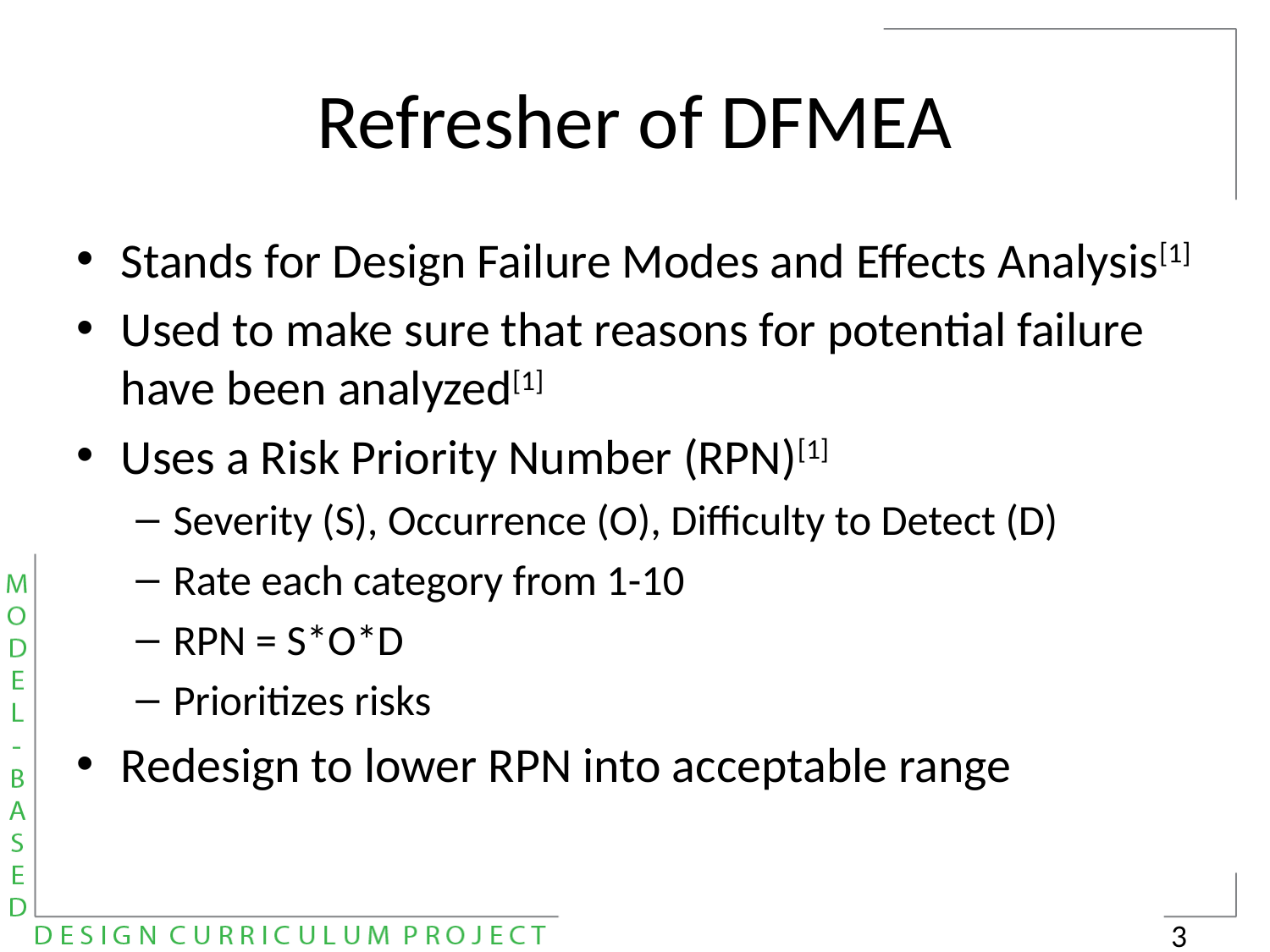

# Refresher of DFMEA
Stands for Design Failure Modes and Effects Analysis[1]
Used to make sure that reasons for potential failure have been analyzed[1]
Uses a Risk Priority Number (RPN)[1]
Severity (S), Occurrence (O), Difficulty to Detect (D)
Rate each category from 1-10
RPN = S*O*D
Prioritizes risks
Redesign to lower RPN into acceptable range